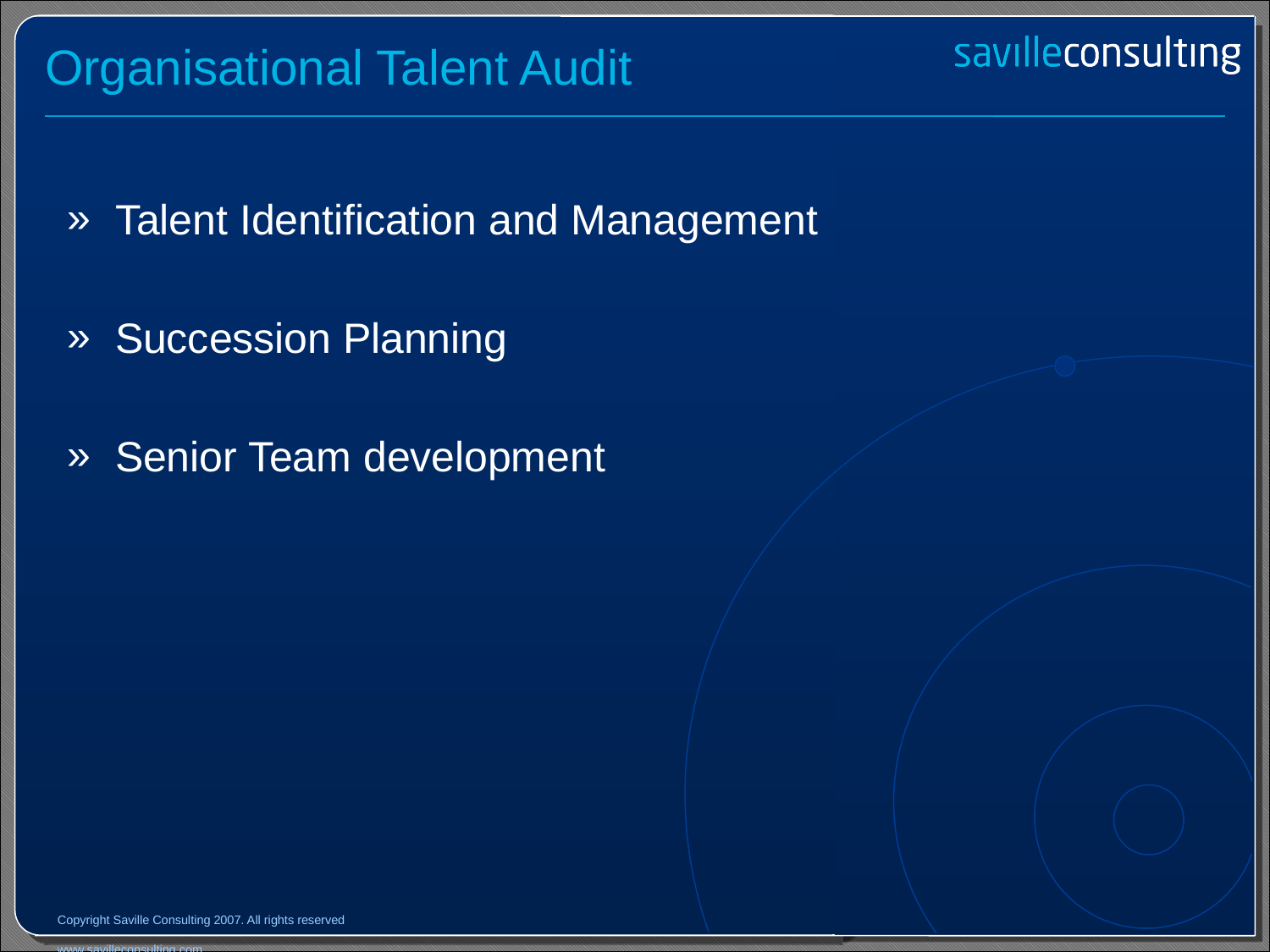

# Organisational Talent Audit
Talent Identification and Management

Succession Planning

Senior Team development